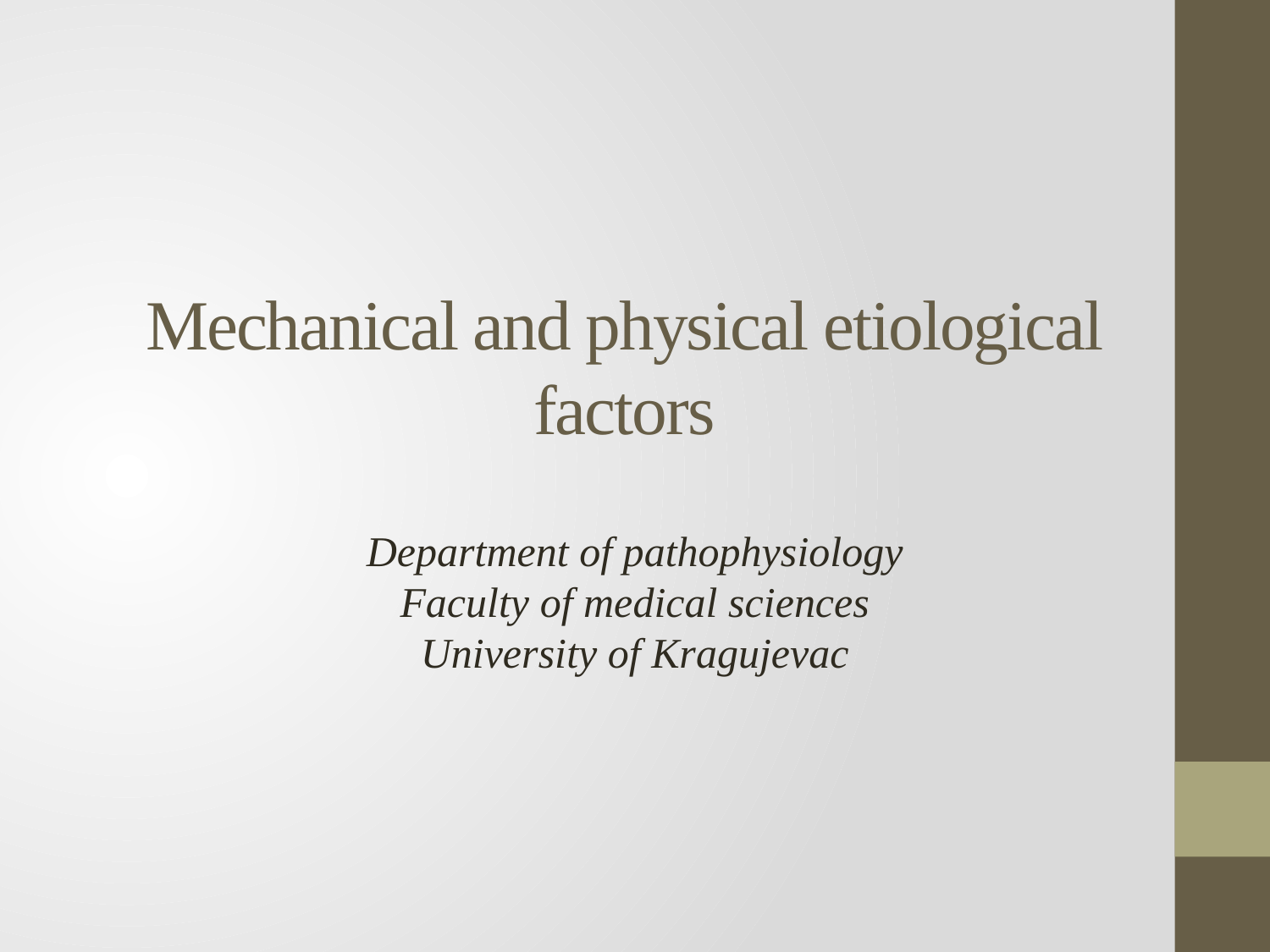

# Mechanical and physical etiological factors
Department of pathophysiology
Faculty of medical sciences
University of Kragujevac